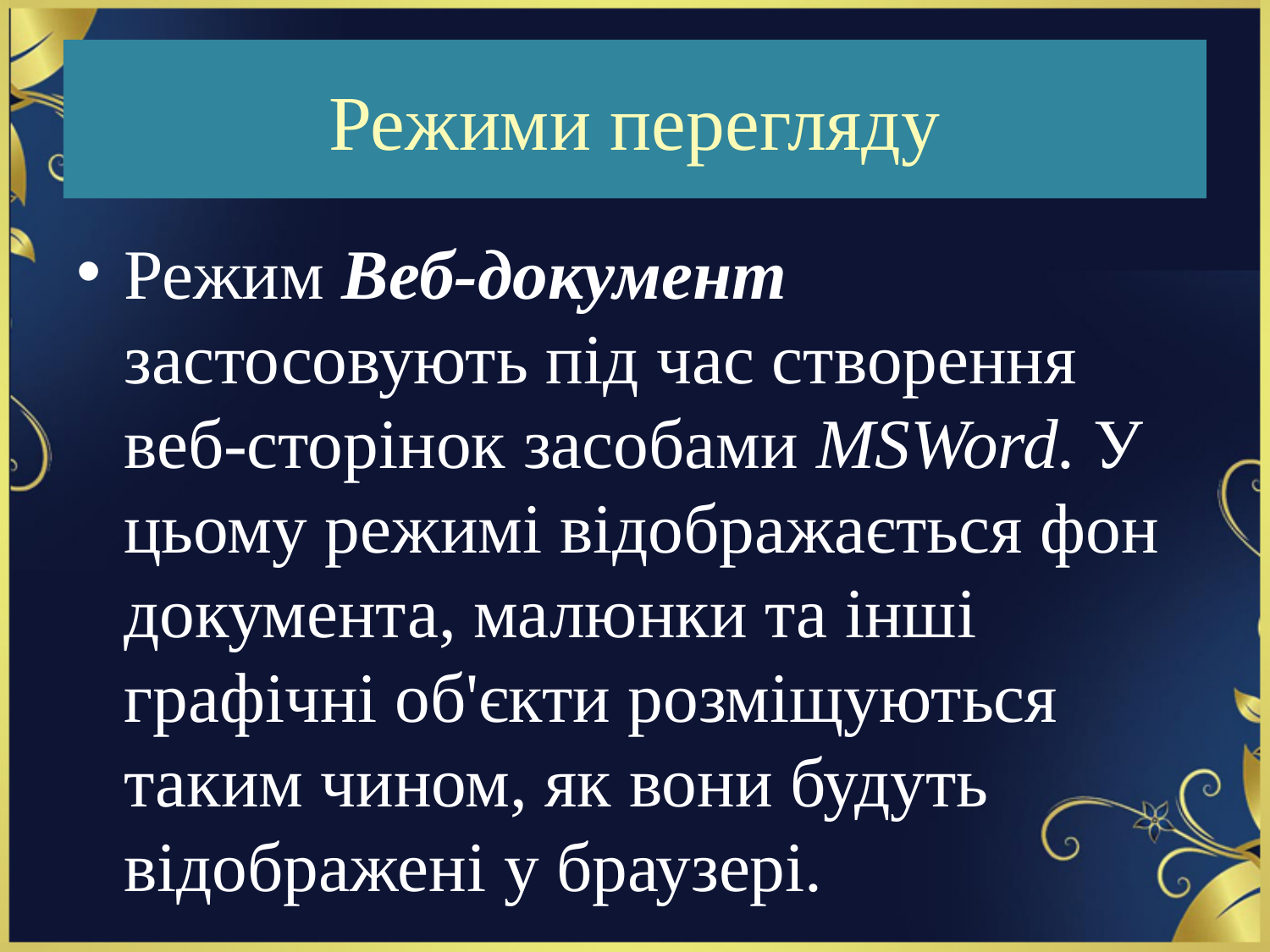

#
Режими перегляду
Режим Веб-документ застосовують під час створення веб-сторінок засобами МSWord. У цьому режимі відображається фон документа, малюнки та інші графічні об'єкти розміщуються таким чином, як вони будуть відображені у браузері.